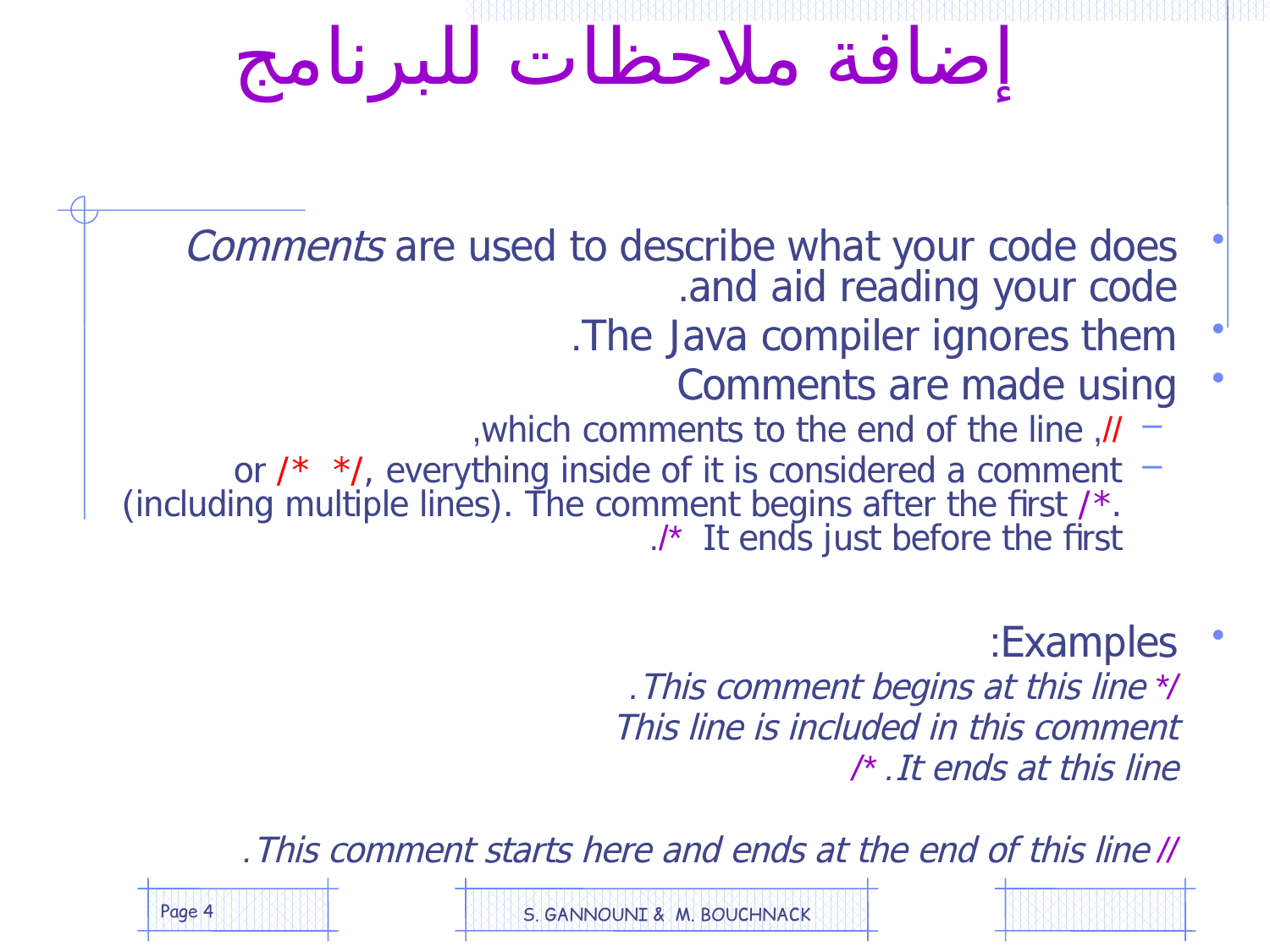

# إضافة ملاحظات للبرنامج
Comments are used to describe what your code does and aid reading your code.
The Java compiler ignores them.
Comments are made using
//, which comments to the end of the line,
or /*  */, everything inside of it is considered a comment (including multiple lines). The comment begins after the first /*.  It ends just before the first */.

Examples:
		/* This comment begins at this line.
		This line is included in this comment
		It ends at this line. */

		// This comment starts here and ends at the end of this line.

Page 4
S. GANNOUNI &  M. BOUCHNACK